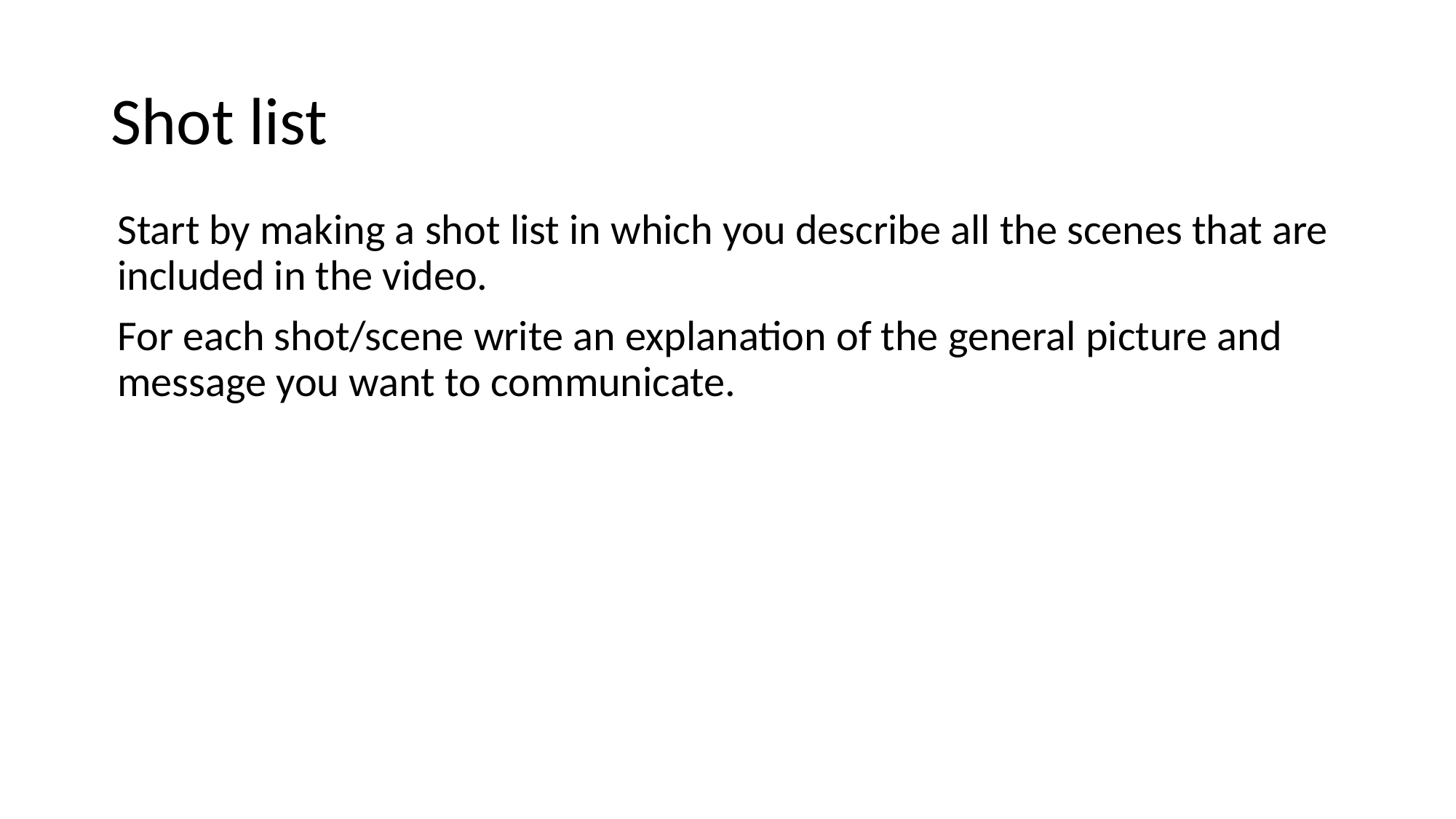

# Shot list
Start by making a shot list in which you describe all the scenes that are included in the video.
For each shot/scene write an explanation of the general picture and message you want to communicate.